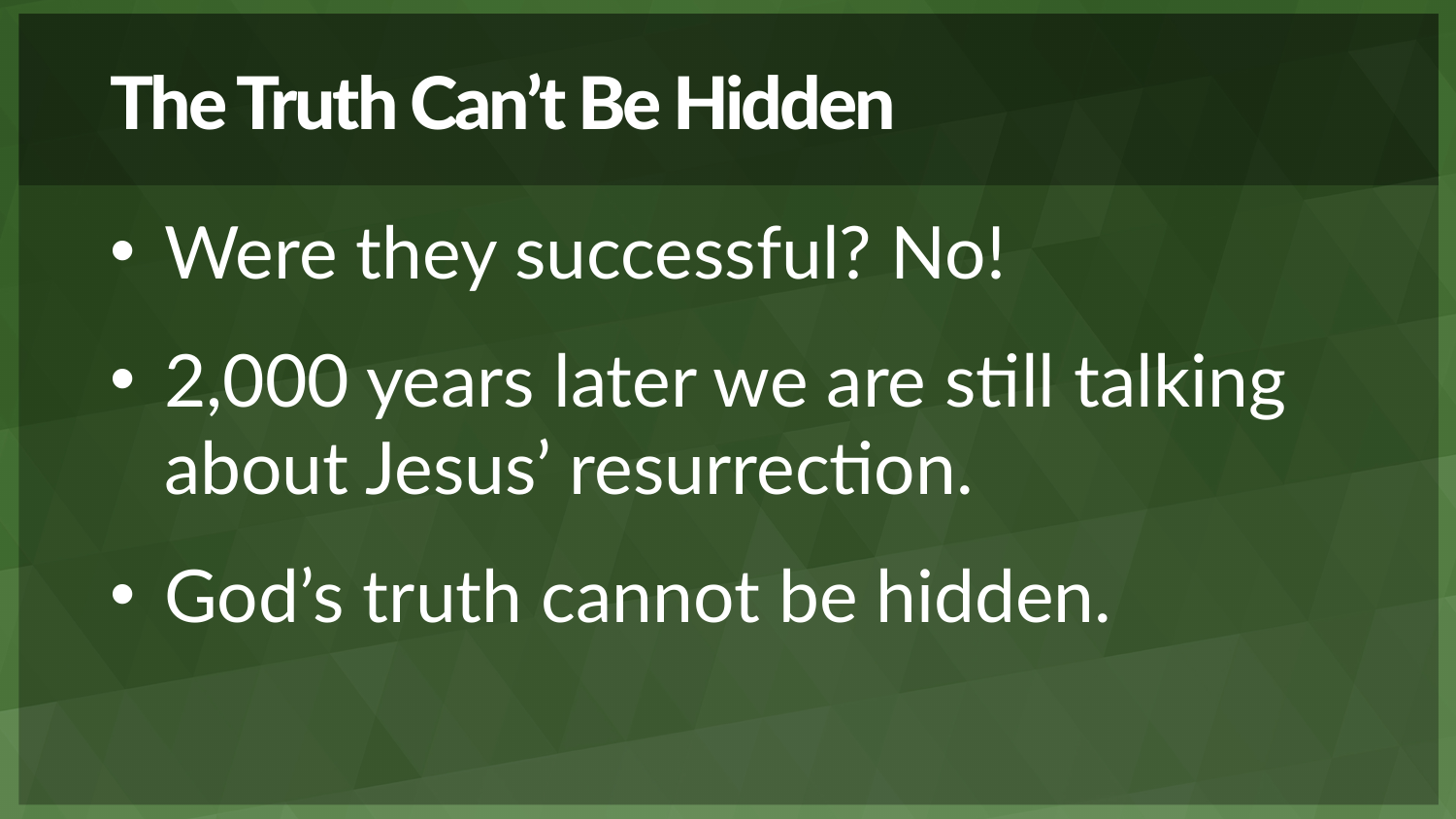

# The Truth Can’t Be Hidden
Were they successful? No!
2,000 years later we are still talking about Jesus’ resurrection.
God’s truth cannot be hidden.